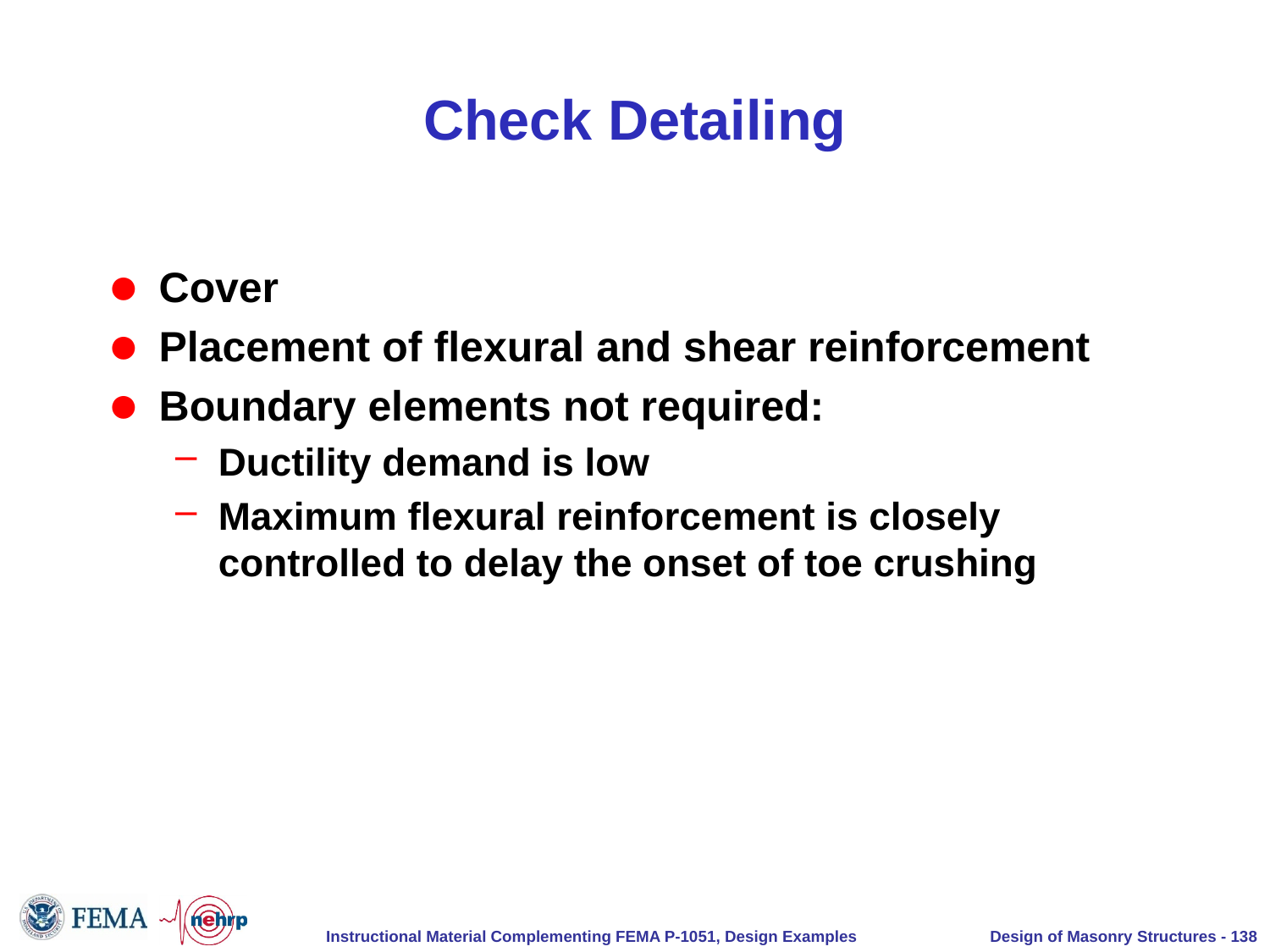

# Check Detailing
Cover
Placement of flexural and shear reinforcement
Boundary elements not required:
Ductility demand is low
Maximum flexural reinforcement is closely controlled to delay the onset of toe crushing
Design of Masonry Structures - 138
Instructional Material Complementing FEMA P-1051, Design Examples